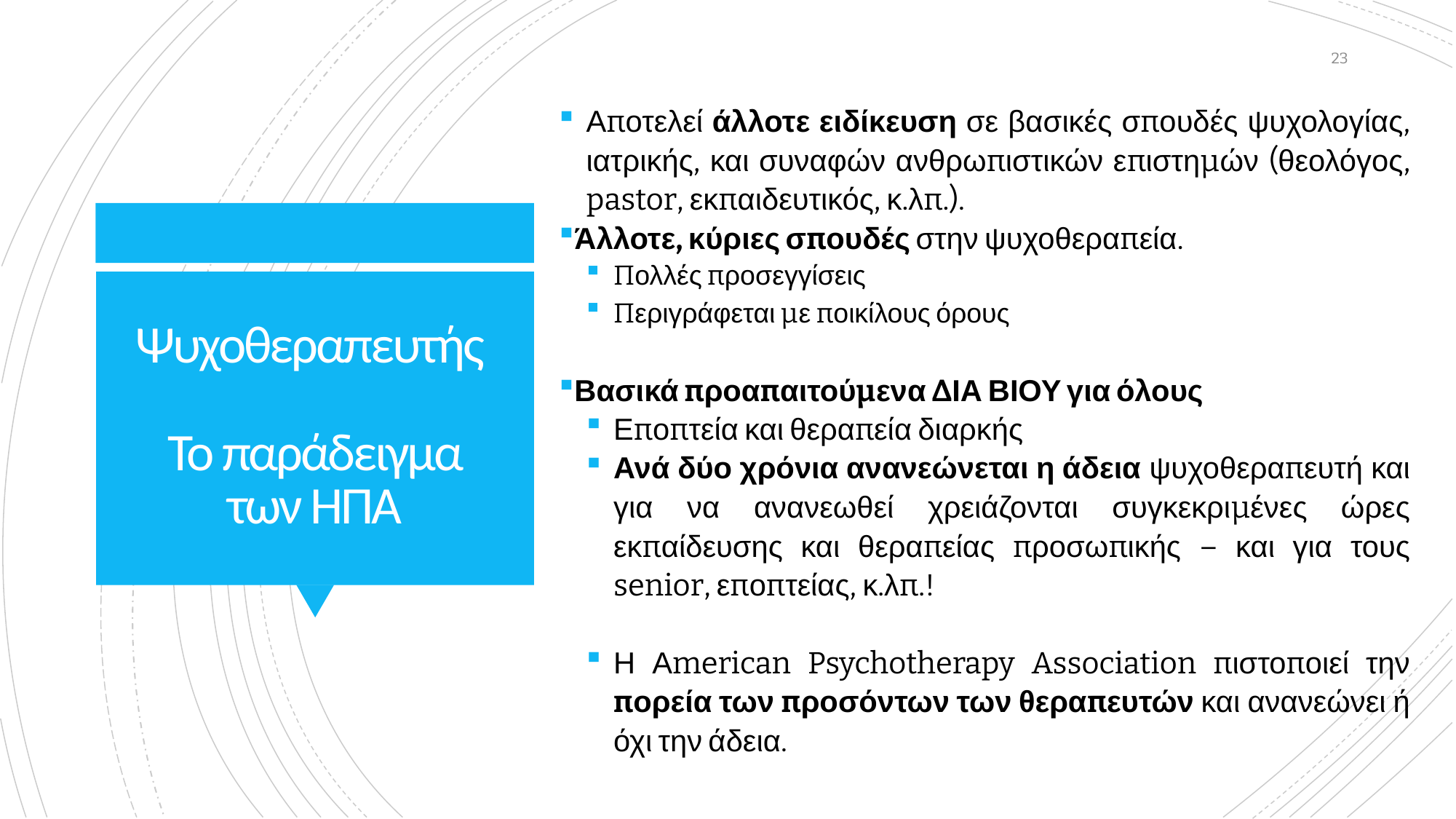

Αποτελεί άλλοτε ειδίκευση σε βασικές σπουδές ψυχολογίας, ιατρικής, και συναφών ανθρωπιστικών επιστημών (θεολόγος, pastor, εκπαιδευτικός, κ.λπ.).
Άλλοτε, κύριες σπουδές στην ψυχοθεραπεία.
Πολλές προσεγγίσεις
Περιγράφεται με ποικίλους όρους

Βασικά προαπαιτούμενα ΔΙΑ ΒΙΟΥ για όλους
Εποπτεία και θεραπεία διαρκής
Ανά δύο χρόνια ανανεώνεται η άδεια ψυχοθεραπευτή και για να ανανεωθεί χρειάζονται συγκεκριμένες ώρες εκπαίδευσης και θεραπείας προσωπικής – και για τους senior, εποπτείας, κ.λπ.!

Η Αmerican Psychotherapy Association πιστοποιεί την πορεία των προσόντων των θεραπευτών και ανανεώνει ή όχι την άδεια.
23
# Ψυχοθεραπευτής Το παράδειγμα των ΗΠΑ